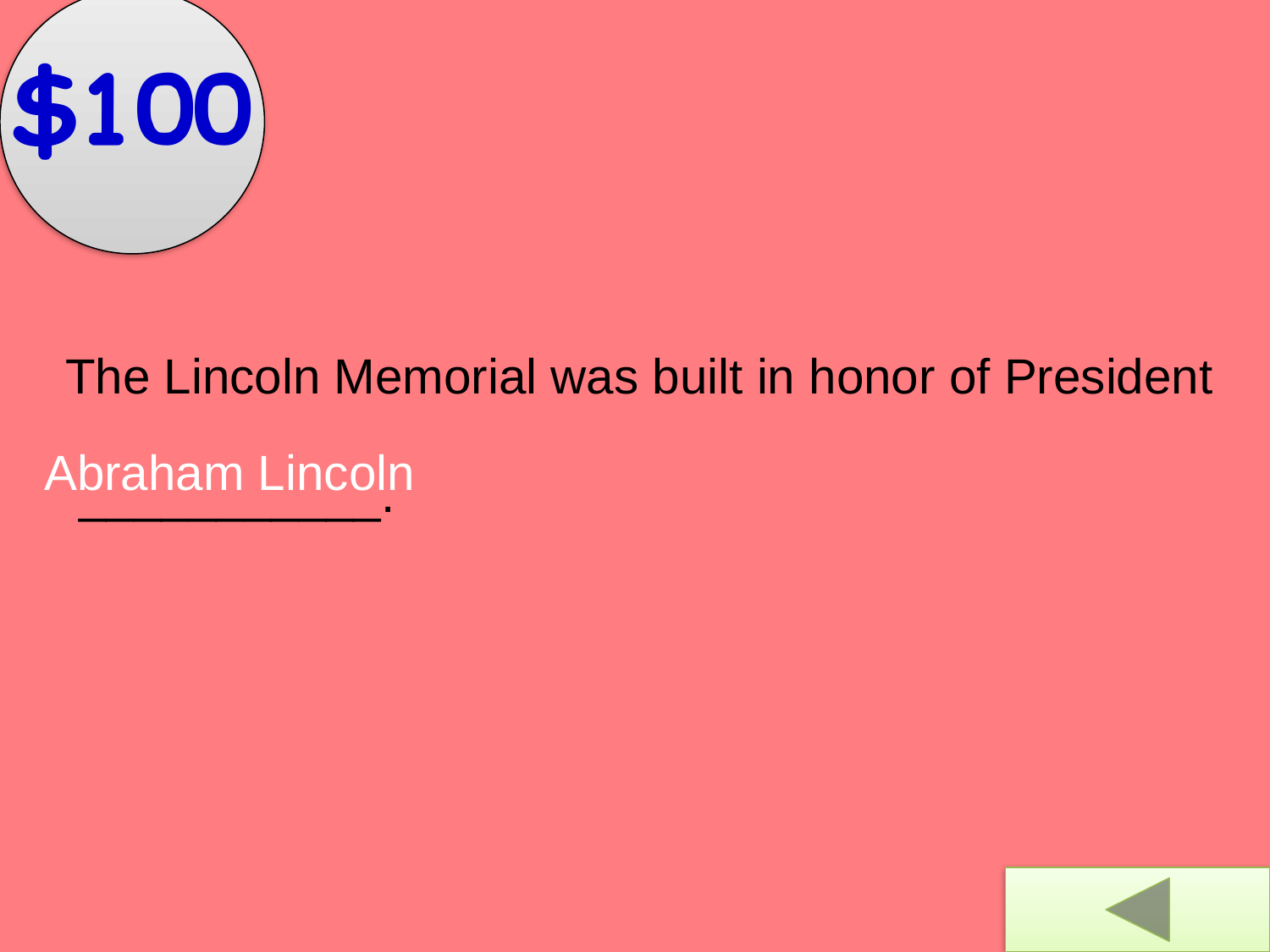

$100
The Lincoln Memorial was built in honor of President

 ___________.
Abraham Lincoln